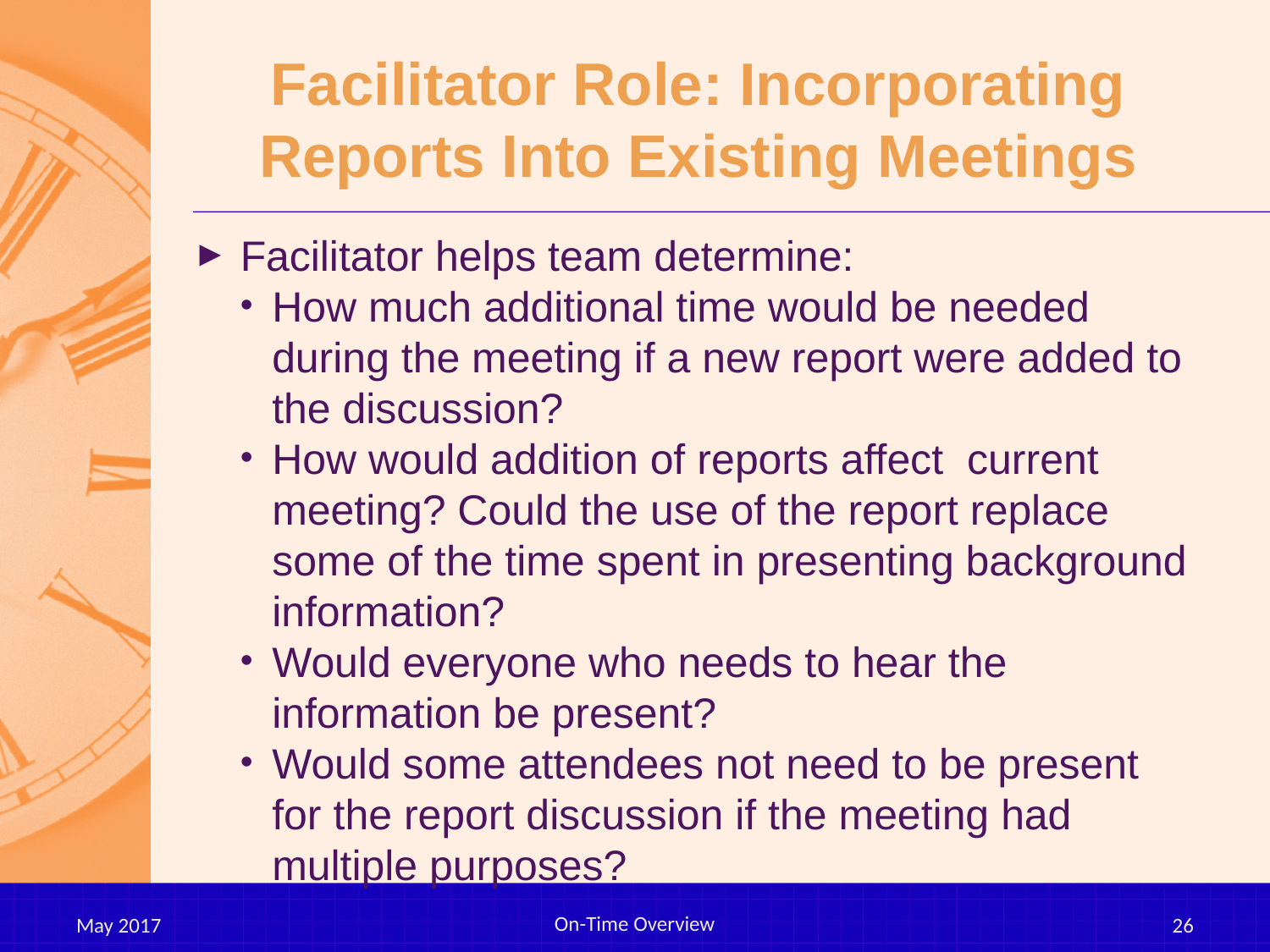

# Facilitator Role: Incorporating Reports Into Existing Meetings
Facilitator helps team determine:
How much additional time would be needed during the meeting if a new report were added to the discussion?
How would addition of reports affect  current meeting? Could the use of the report replace some of the time spent in presenting background information?
Would everyone who needs to hear the information be present?
Would some attendees not need to be present for the report discussion if the meeting had multiple purposes?

On-Time Overview
May 2017
26